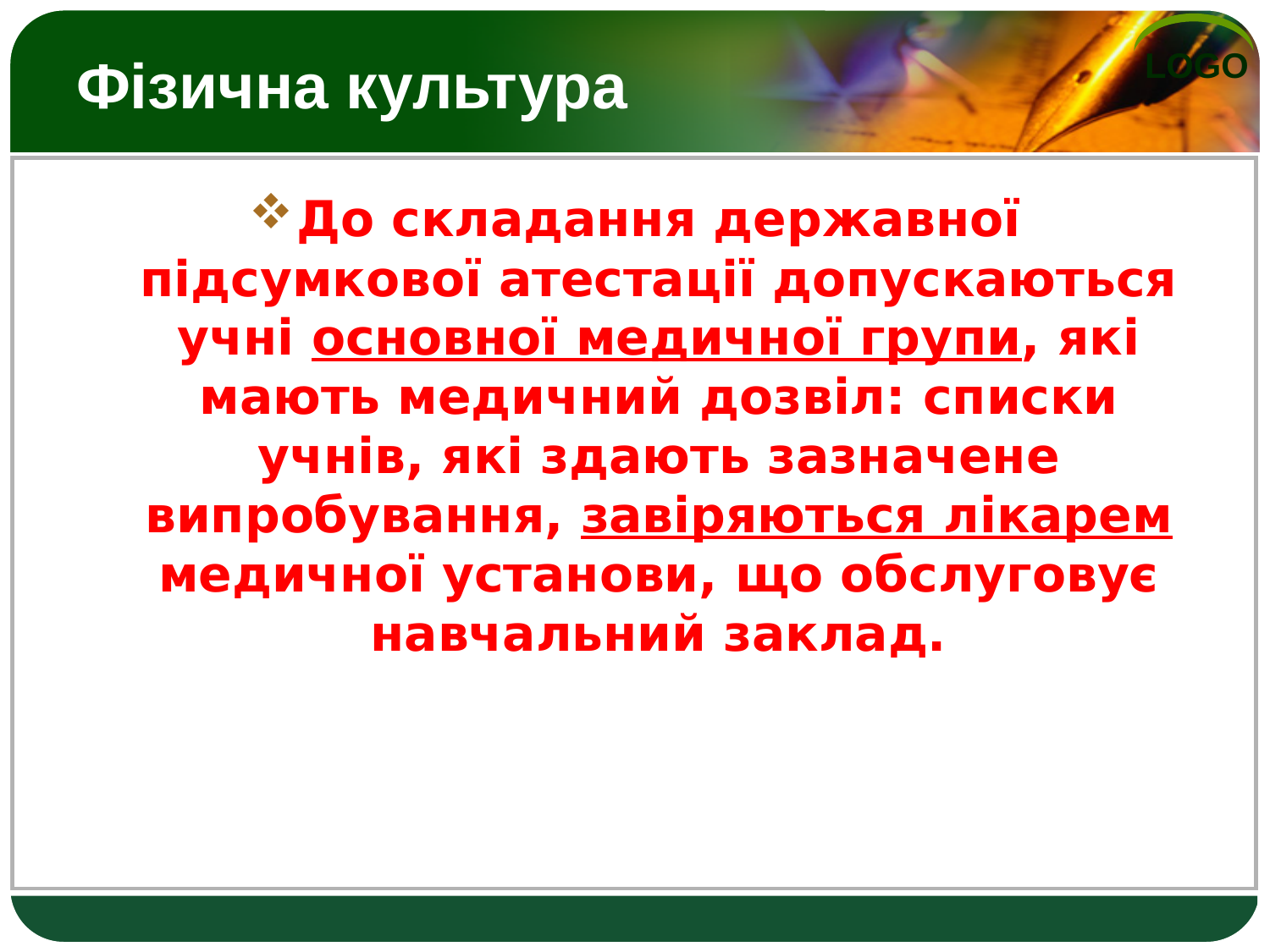

# Фізична культура
До складання державної підсумкової атестації допускаються учні основної медичної групи, які мають медичний дозвіл: списки учнів, які здають зазначене випробування, завіряються лікарем медичної установи, що обслуговує навчальний заклад.